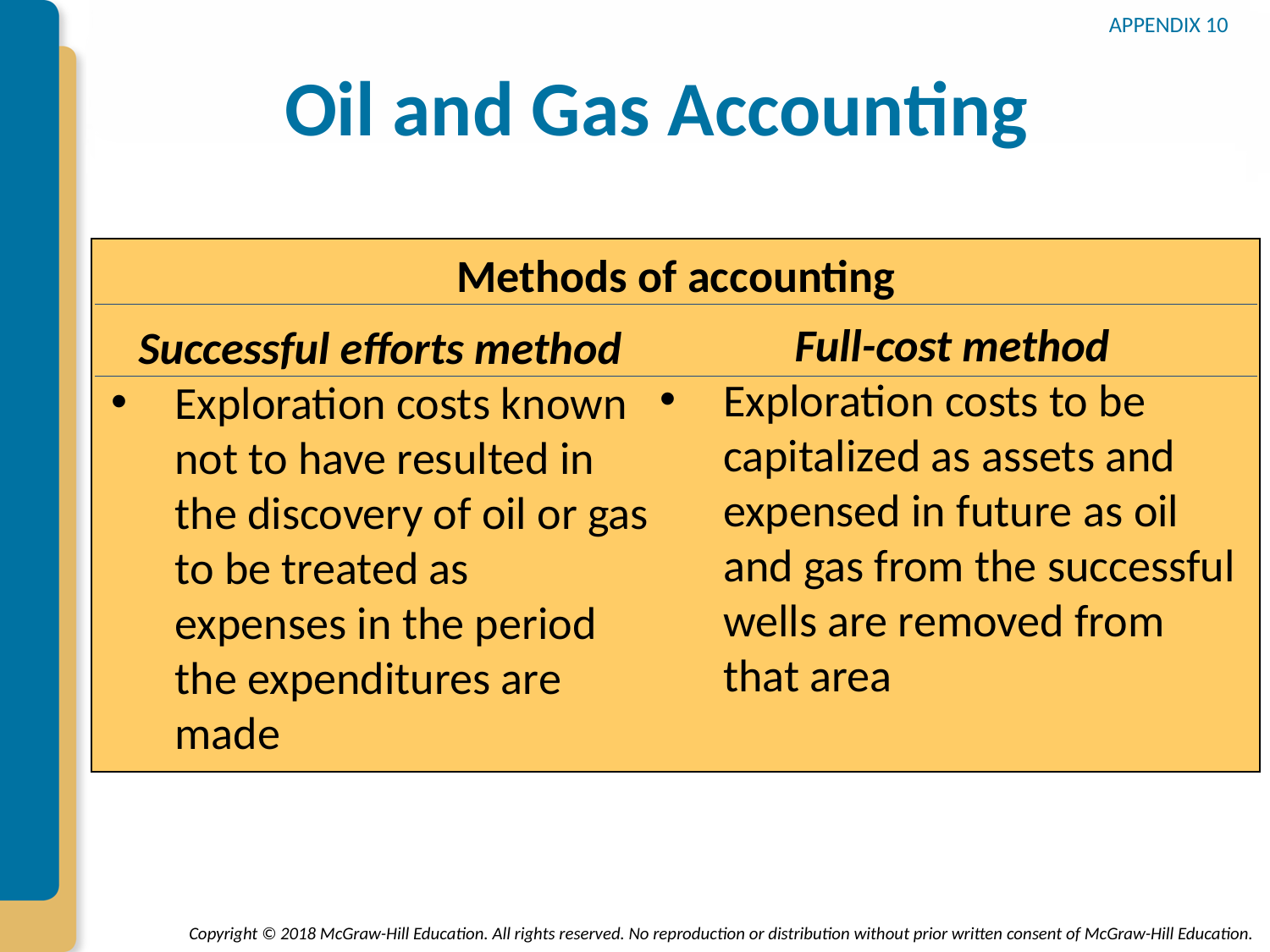

APPENDIX 10
# Oil and Gas Accounting

Methods of accounting
Full-cost method
Exploration costs to be capitalized as assets and expensed in future as oil and gas from the successful wells are removed from that area

Successful efforts method
Exploration costs known not to have resulted in the discovery of oil or gas to be treated as expenses in the period the expenditures are made